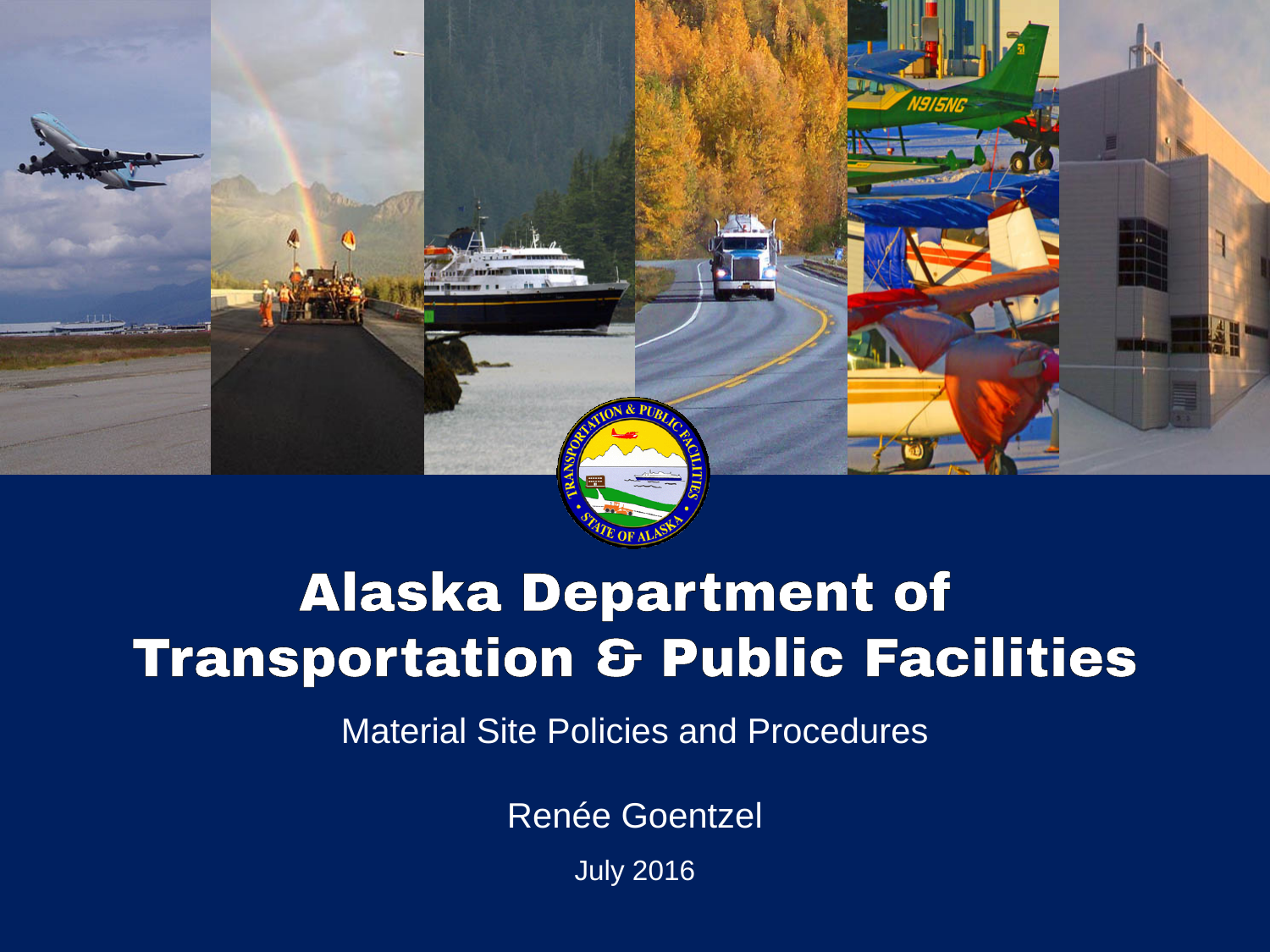

Alaska Department of
Transportation & Public Facilities
Material Site Policies and Procedures

Renée Goentzel

July 2016